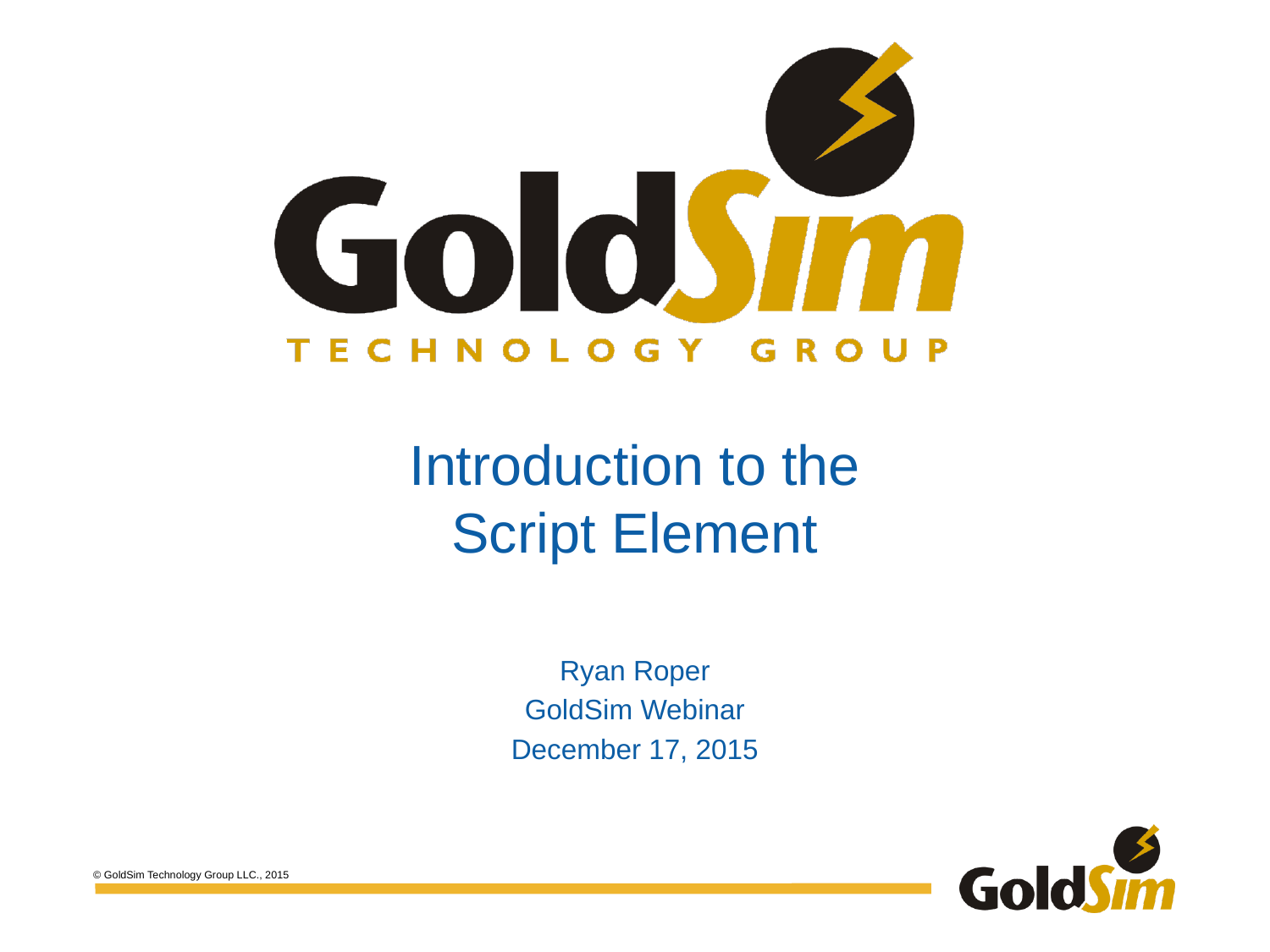

# Introduction to the Script Element
Ryan Roper
GoldSim Webinar
December 17, 2015